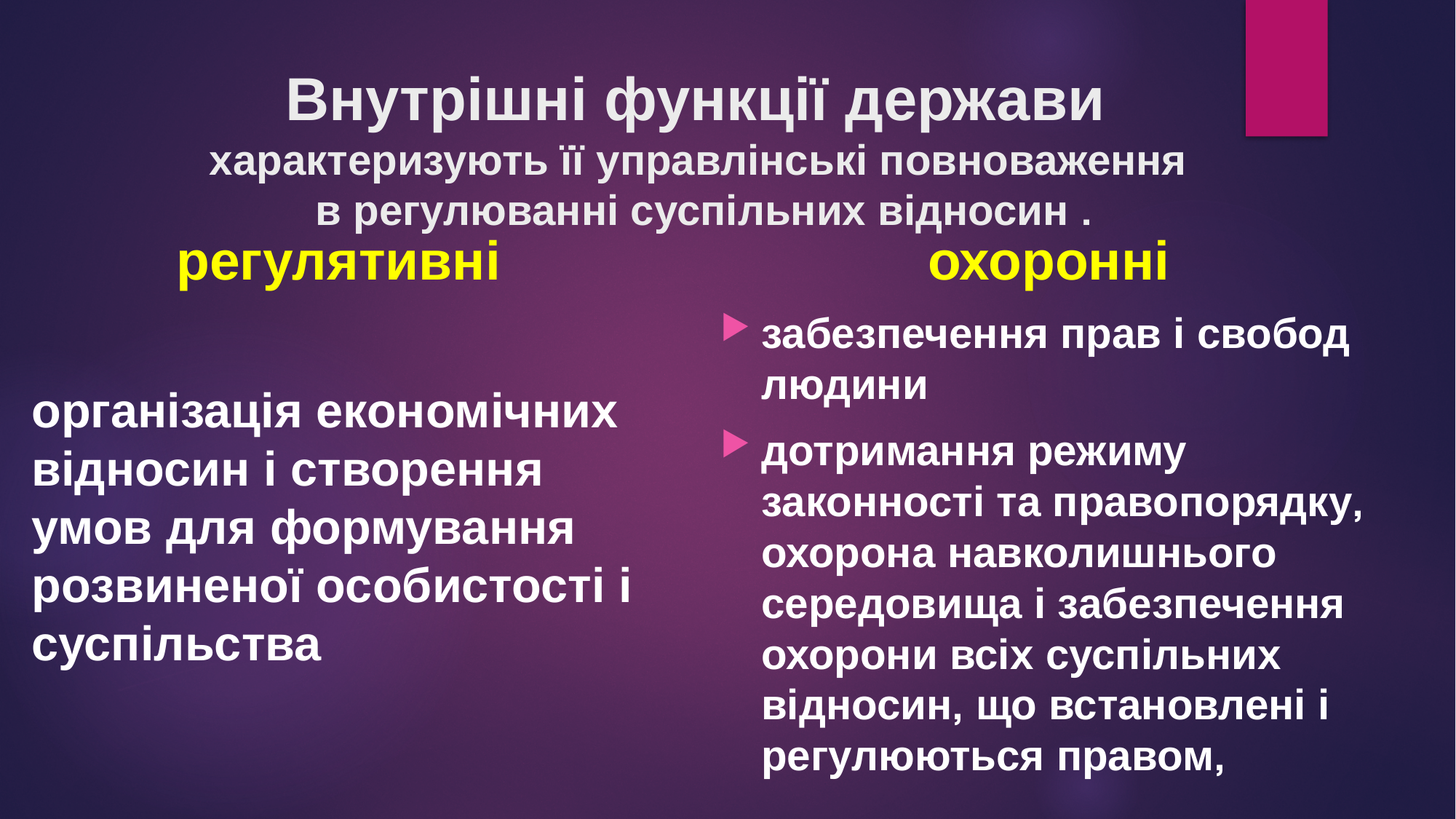

# Внутрішні функції держави характеризують її управлінські повноваження в регулюванні суспільних відносин .
регулятивні
охоронні

організація економічних відносин і створення умов для формування розвиненої особистості і суспільства
забезпечення прав і свобод людини
дотримання режиму законності та правопорядку, охорона навколишнього середовища і забезпечення охорони всіх суспільних відносин, що встановлені і регулюються правом,